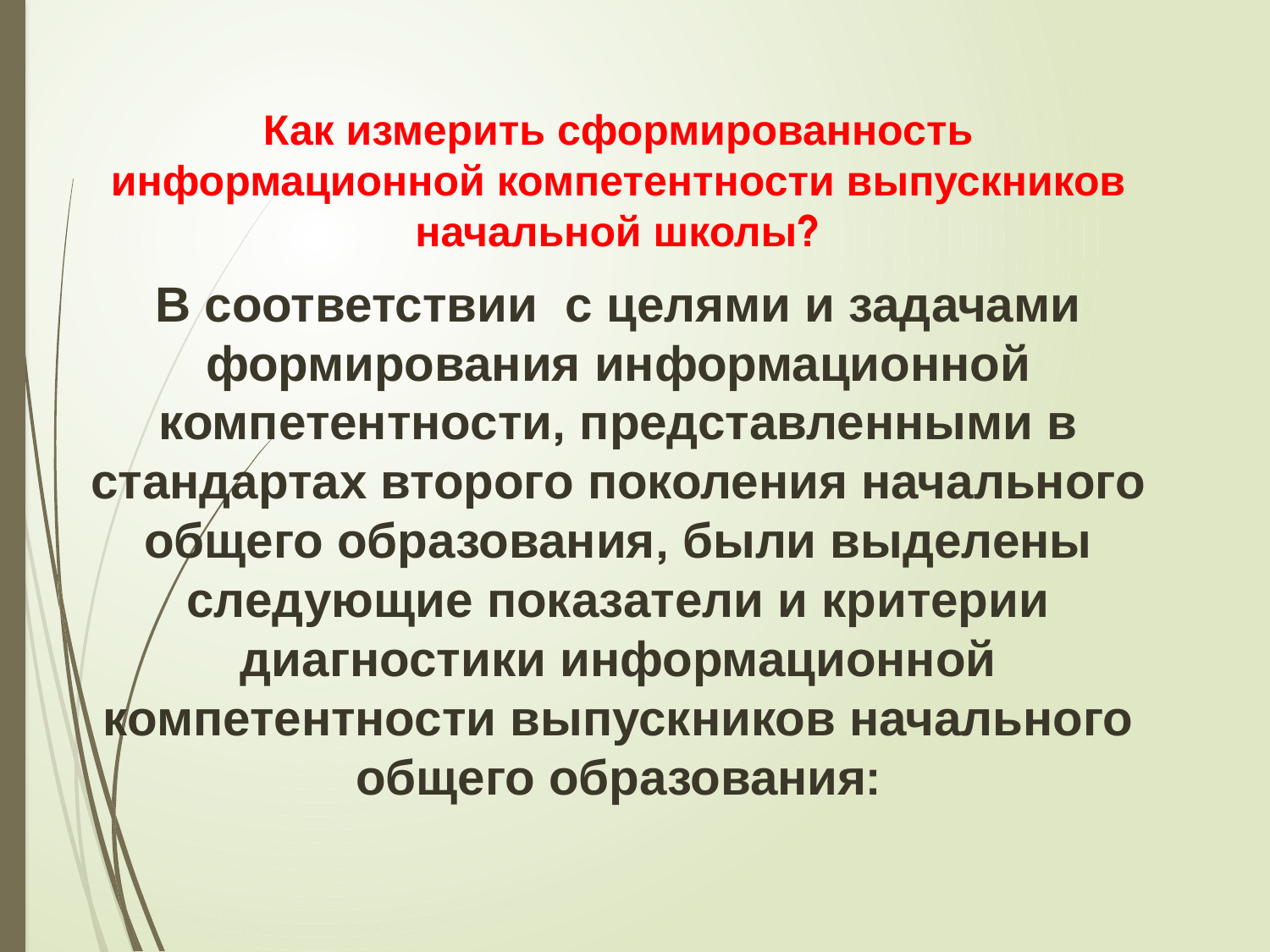

#
Как измерить сформированность информационной компетентности выпускников начальной школы?
В соответствии  с целями и задачами формирования информационной компетентности, представленными в стандартах второго поколения начального общего образования, были выделены следующие показатели и критерии диагностики информационной компетентности выпускников начального общего образования: